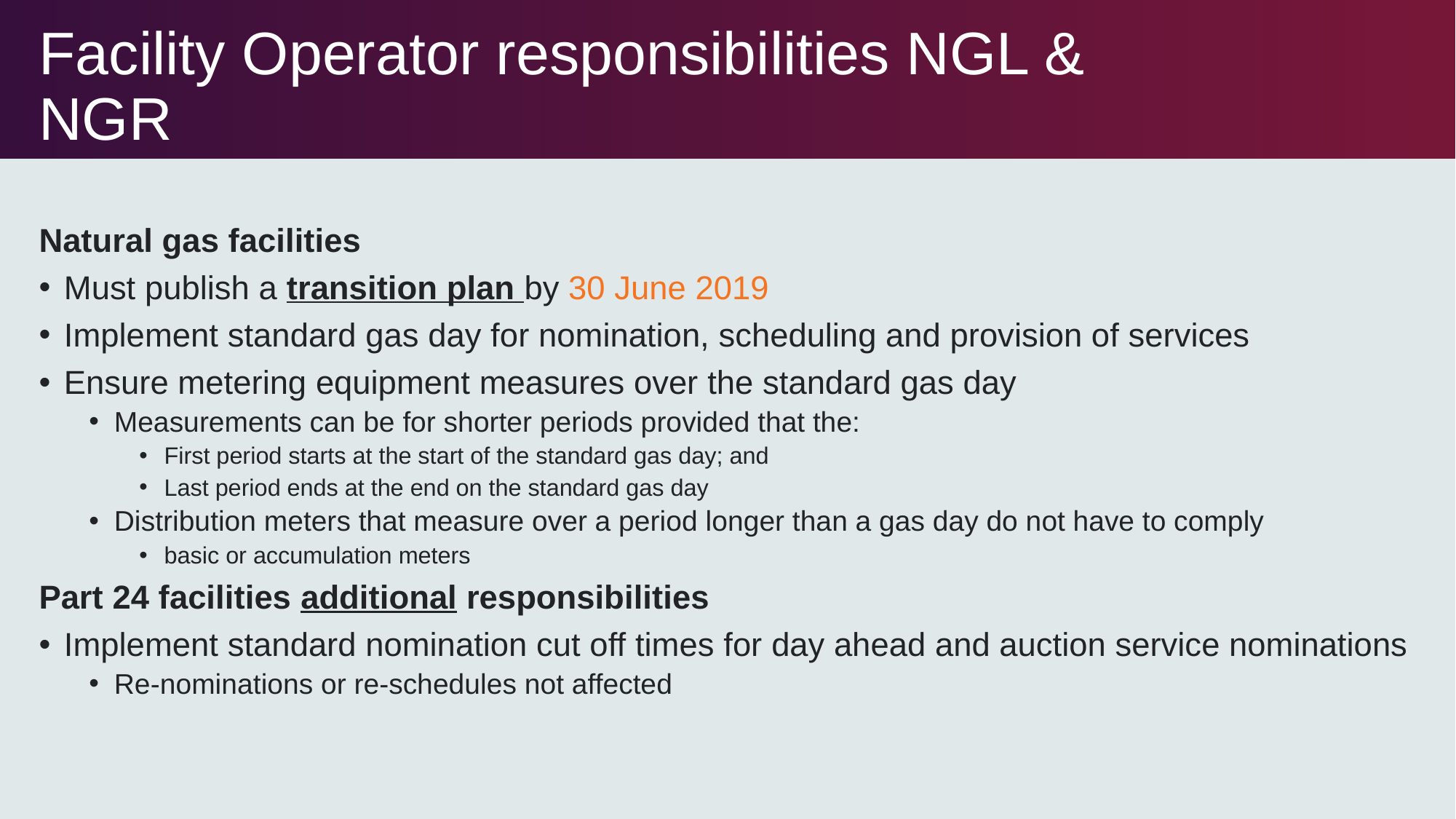

# Facility Operator responsibilities NGL & NGR
Natural gas facilities
Must publish a transition plan by 30 June 2019
Implement standard gas day for nomination, scheduling and provision of services
Ensure metering equipment measures over the standard gas day
Measurements can be for shorter periods provided that the:
First period starts at the start of the standard gas day; and
Last period ends at the end on the standard gas day
Distribution meters that measure over a period longer than a gas day do not have to comply
basic or accumulation meters
Part 24 facilities additional responsibilities
Implement standard nomination cut off times for day ahead and auction service nominations
Re-nominations or re-schedules not affected